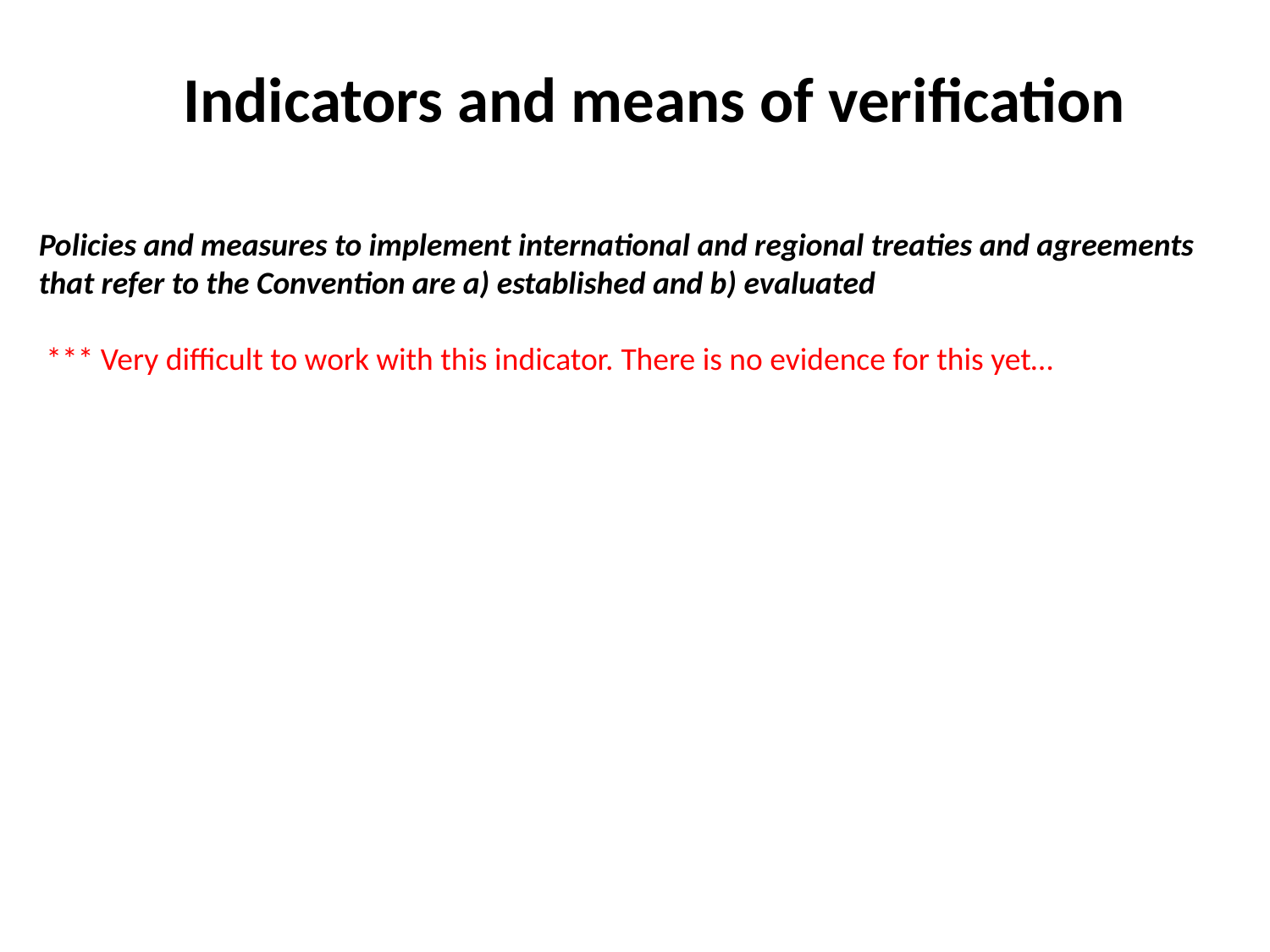

Indicators and means of verification

Policies and measures to implement international and regional treaties and agreements that refer to the Convention are a) established and b) evaluated

 *** Very difficult to work with this indicator. There is no evidence for this yet…